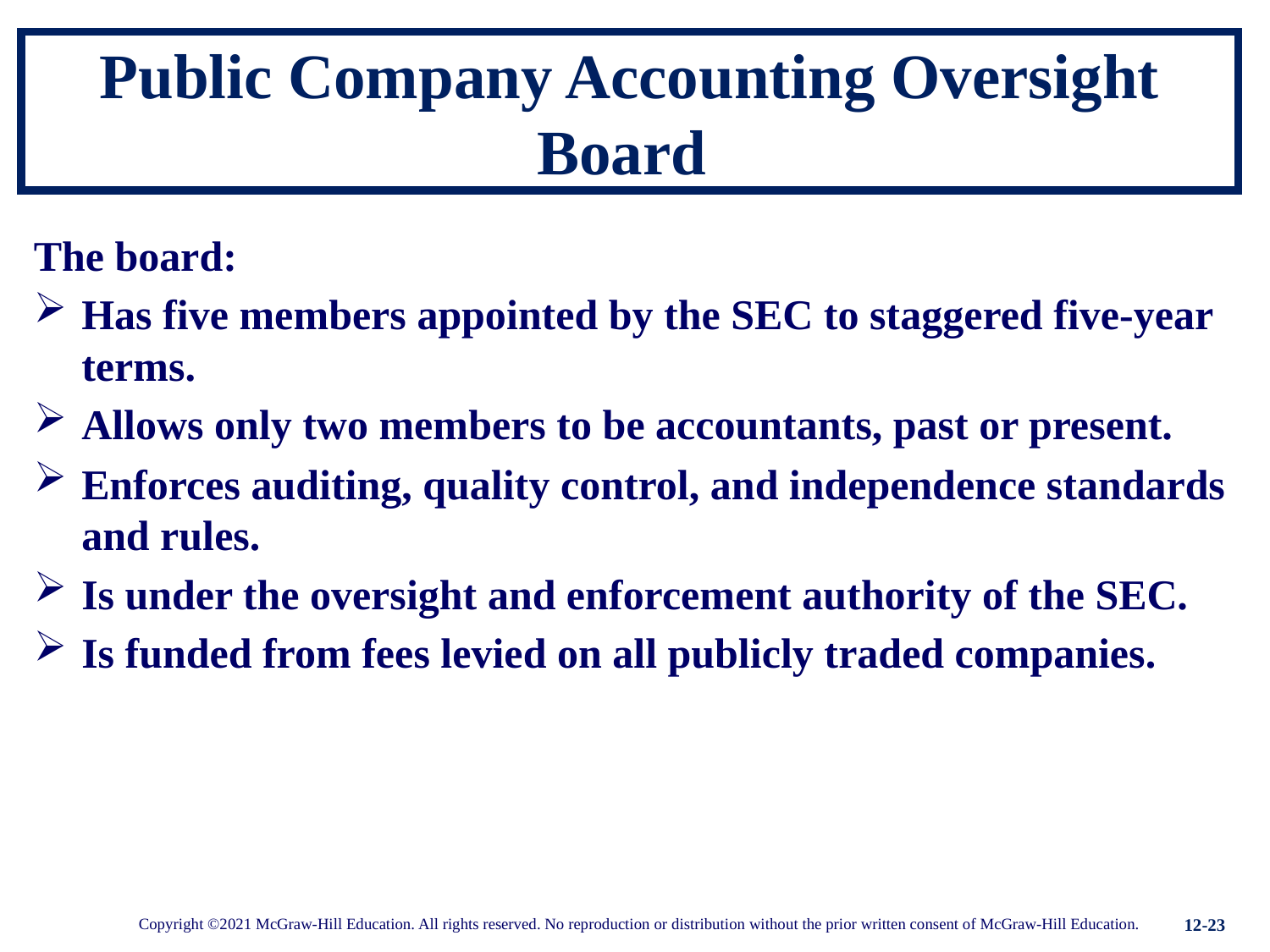

# Public Company Accounting Oversight Board
The board:
Has five members appointed by the SEC to staggered five-year terms.
Allows only two members to be accountants, past or present.
Enforces auditing, quality control, and independence standards and rules.
Is under the oversight and enforcement authority of the SEC.
Is funded from fees levied on all publicly traded companies.
12-23
Copyright ©2021 McGraw-Hill Education. All rights reserved. No reproduction or distribution without the prior written consent of McGraw-Hill Education.